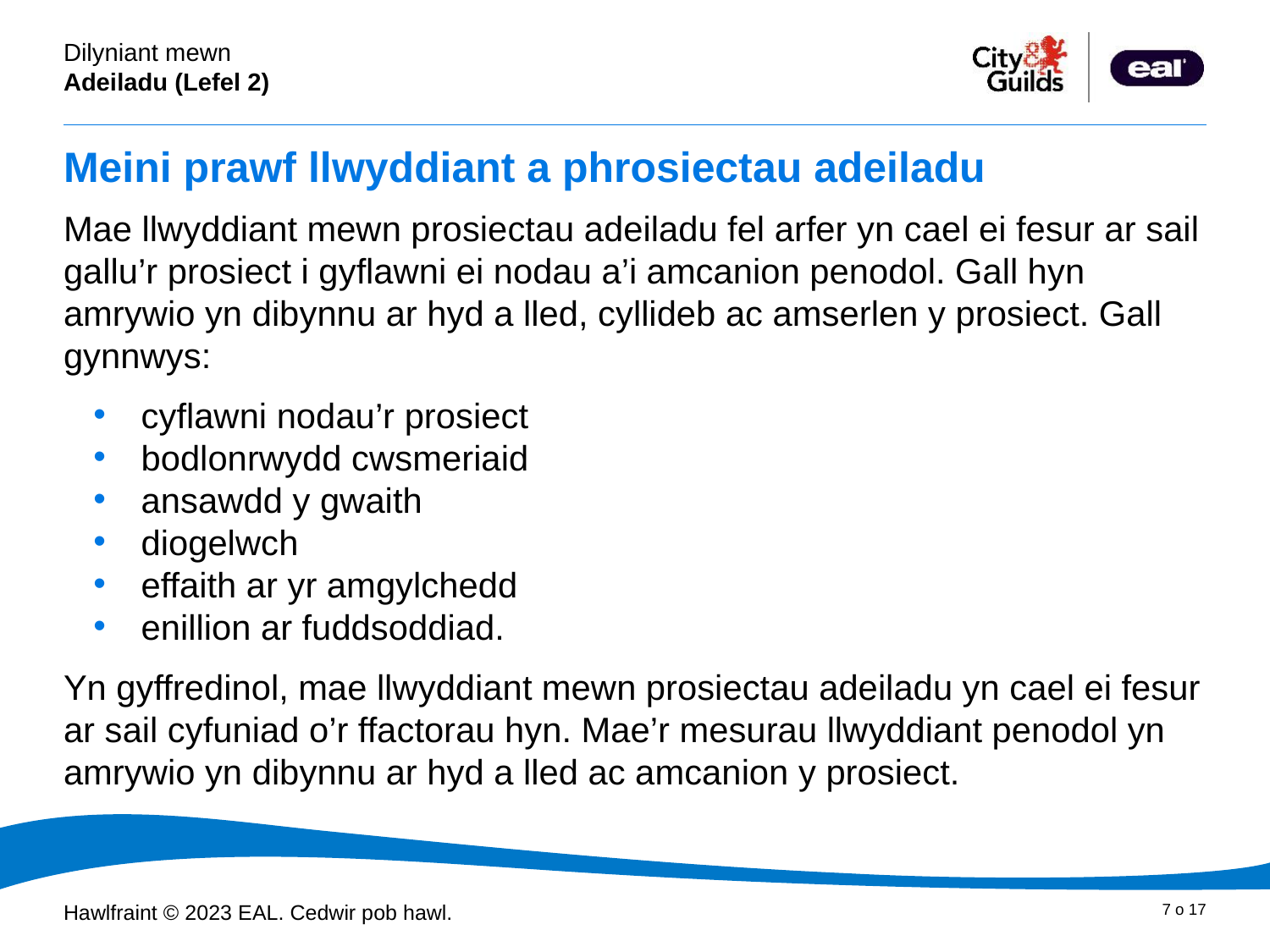

# Meini prawf llwyddiant a phrosiectau adeiladu
Mae llwyddiant mewn prosiectau adeiladu fel arfer yn cael ei fesur ar sail gallu’r prosiect i gyflawni ei nodau a’i amcanion penodol. Gall hyn amrywio yn dibynnu ar hyd a lled, cyllideb ac amserlen y prosiect. Gall gynnwys:
cyflawni nodau’r prosiect
bodlonrwydd cwsmeriaid
ansawdd y gwaith
diogelwch
effaith ar yr amgylchedd
enillion ar fuddsoddiad.
Yn gyffredinol, mae llwyddiant mewn prosiectau adeiladu yn cael ei fesur ar sail cyfuniad o’r ffactorau hyn. Mae’r mesurau llwyddiant penodol yn amrywio yn dibynnu ar hyd a lled ac amcanion y prosiect.